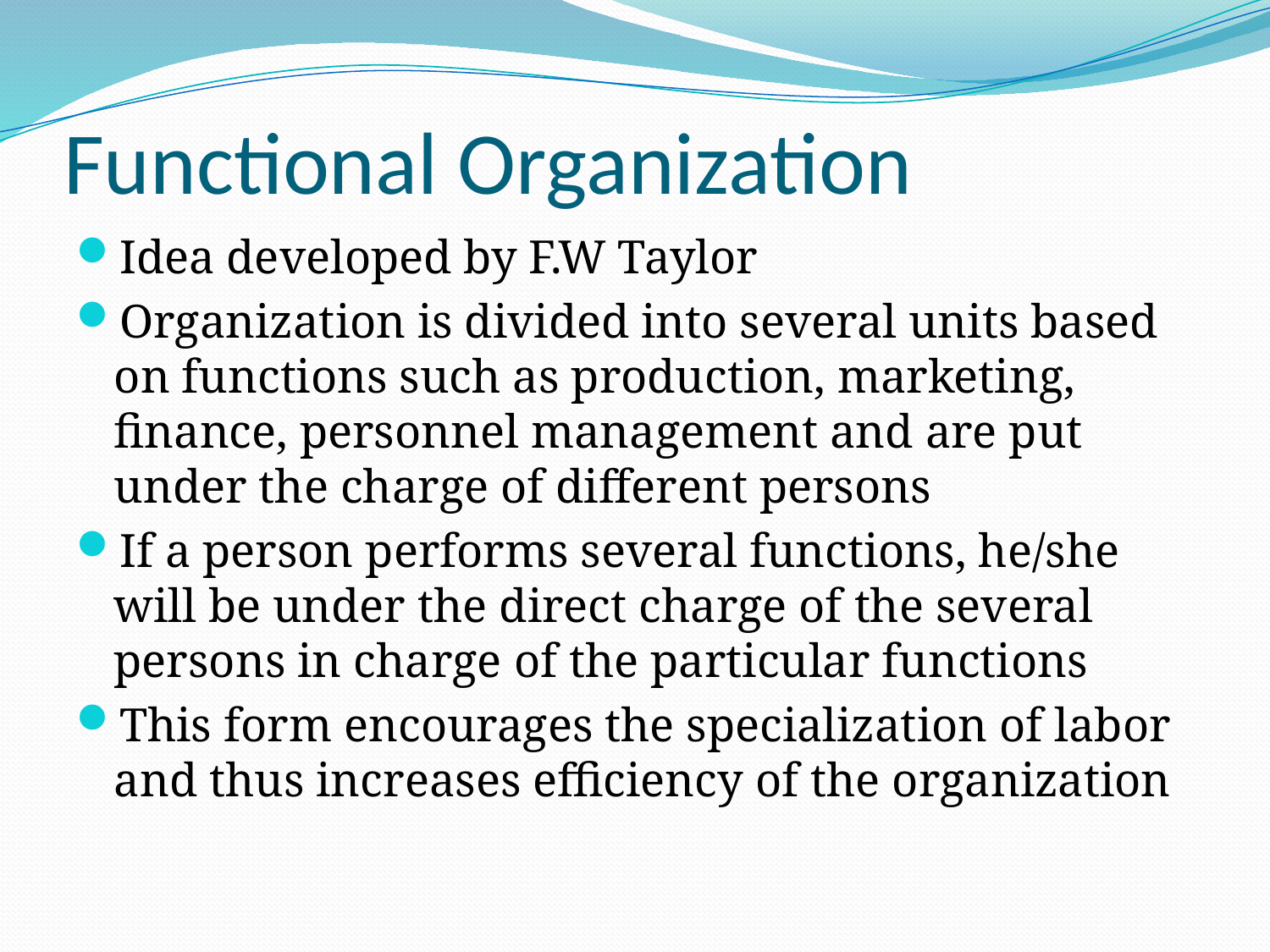

# Functional Organization
Idea developed by F.W Taylor
Organization is divided into several units based on functions such as production, marketing, finance, personnel management and are put under the charge of different persons
If a person performs several functions, he/she will be under the direct charge of the several persons in charge of the particular functions
This form encourages the specialization of labor and thus increases efficiency of the organization